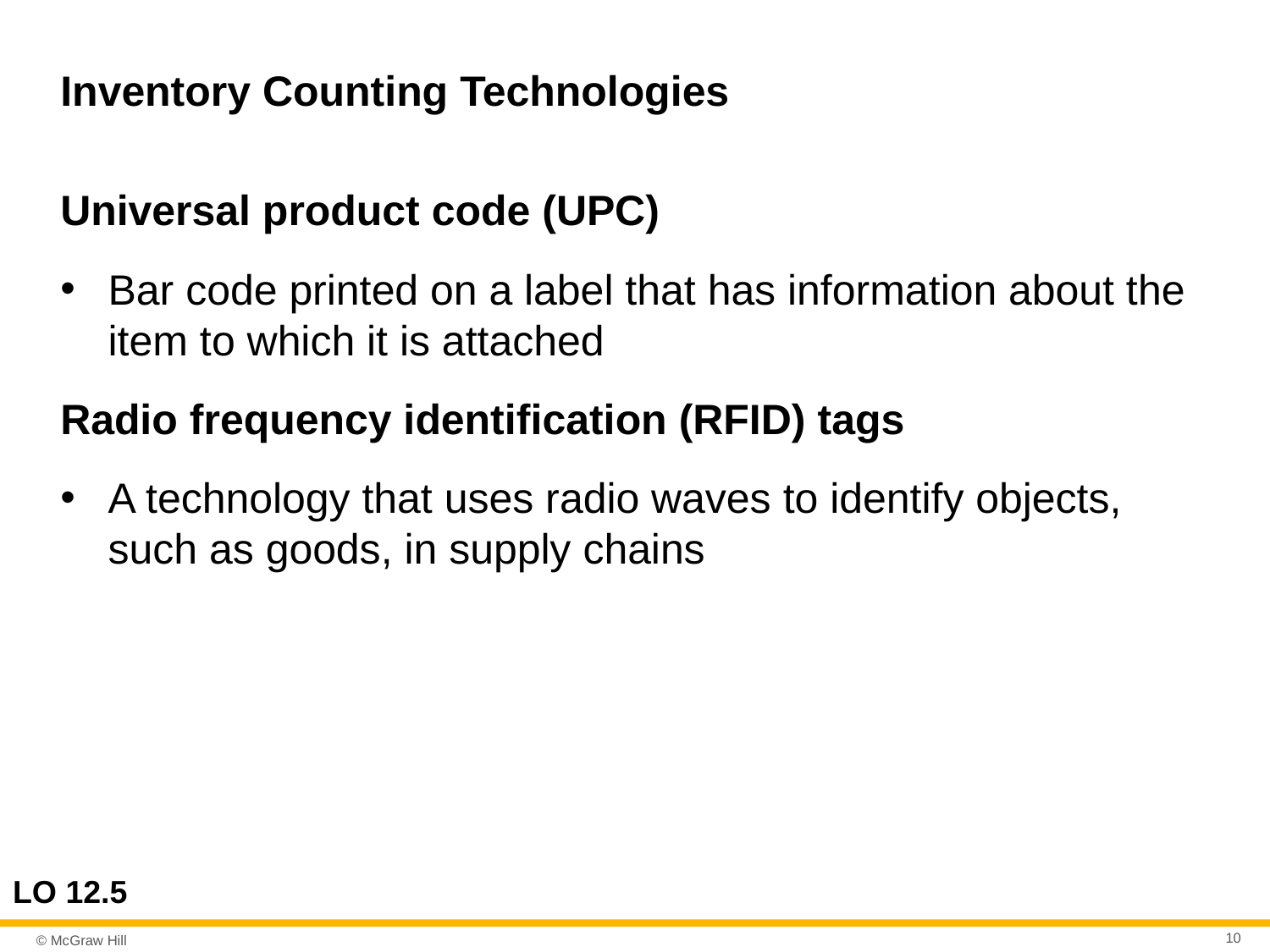

# Inventory Counting Technologies
Universal product code (UPC)
Bar code printed on a label that has information about the item to which it is attached
Radio frequency identification (RFID) tags
A technology that uses radio waves to identify objects, such as goods, in supply chains
LO 12.5